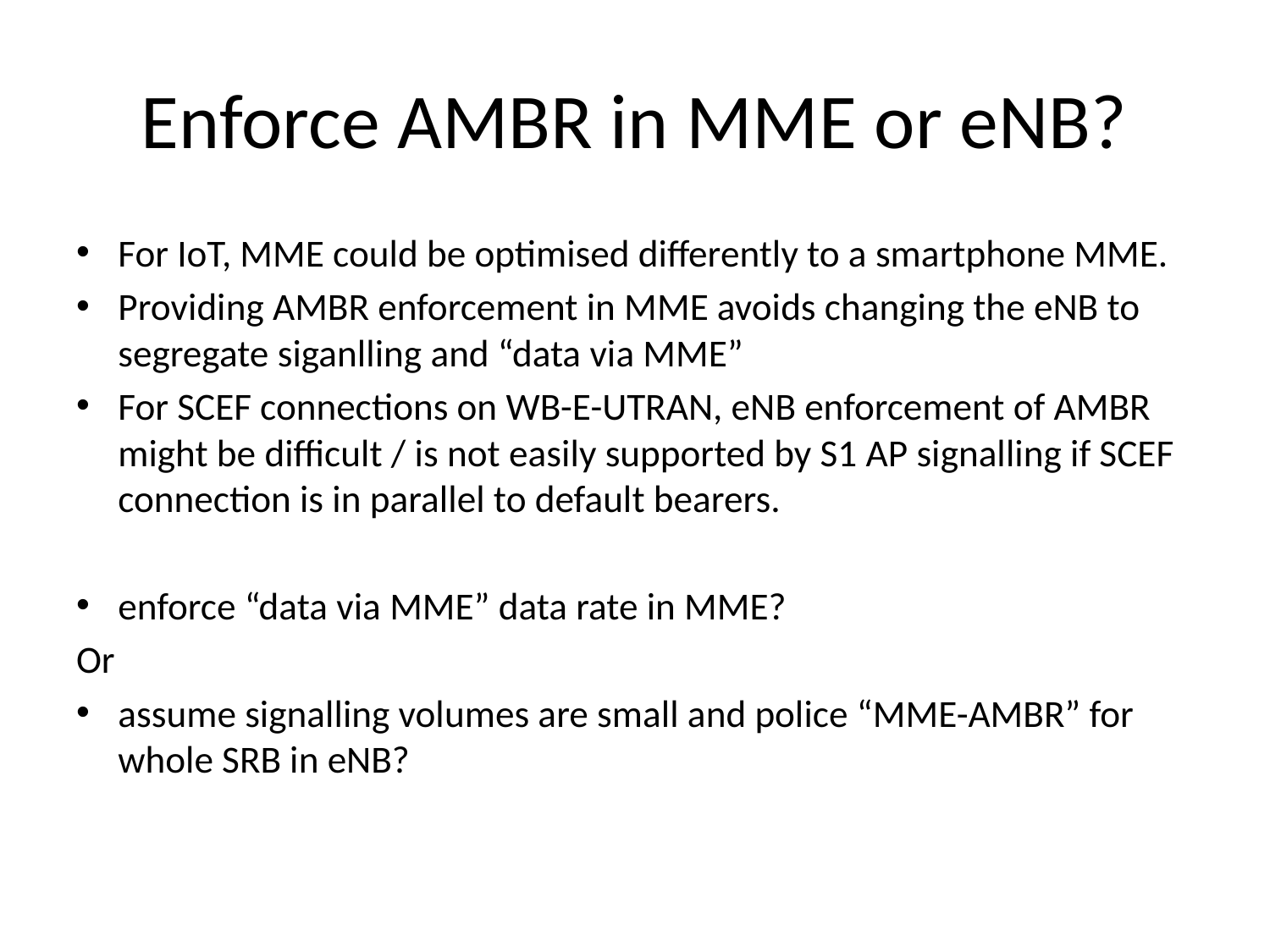

# Enforce AMBR in MME or eNB?
For IoT, MME could be optimised differently to a smartphone MME.
Providing AMBR enforcement in MME avoids changing the eNB to segregate siganlling and “data via MME”
For SCEF connections on WB-E-UTRAN, eNB enforcement of AMBR might be difficult / is not easily supported by S1 AP signalling if SCEF connection is in parallel to default bearers.

enforce “data via MME” data rate in MME?
Or
assume signalling volumes are small and police “MME-AMBR” for whole SRB in eNB?